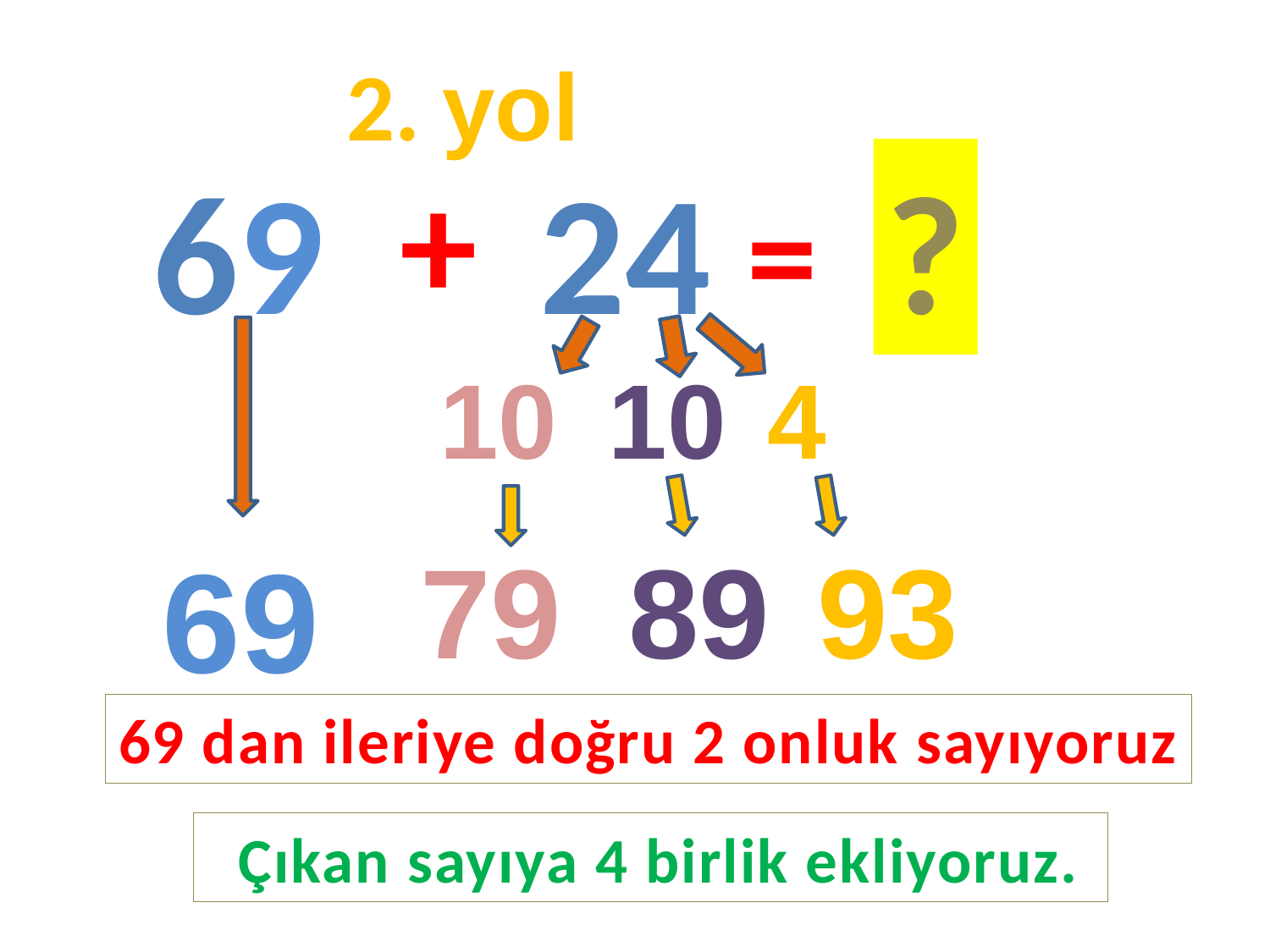

2. yol
69
+
24
?
=

10
10
4

69
79
89
93
69 dan ileriye doğru 2 onluk sayıyoruz
  Çıkan sayıya 4 birlik ekliyoruz.